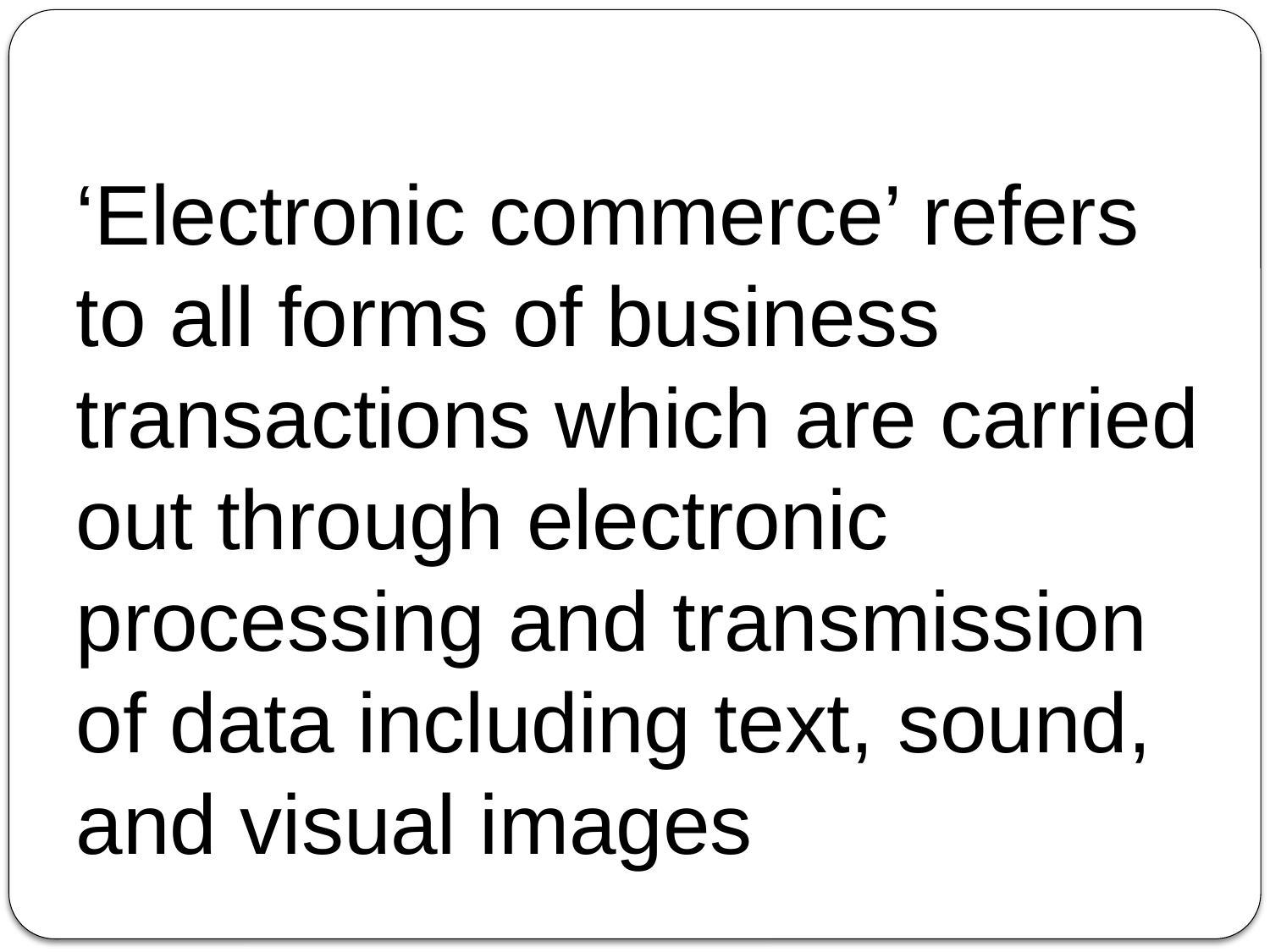

‘Electronic commerce’ refers to all forms of business transactions which are carried out through electronic processing and transmission of data including text, sound, and visual images